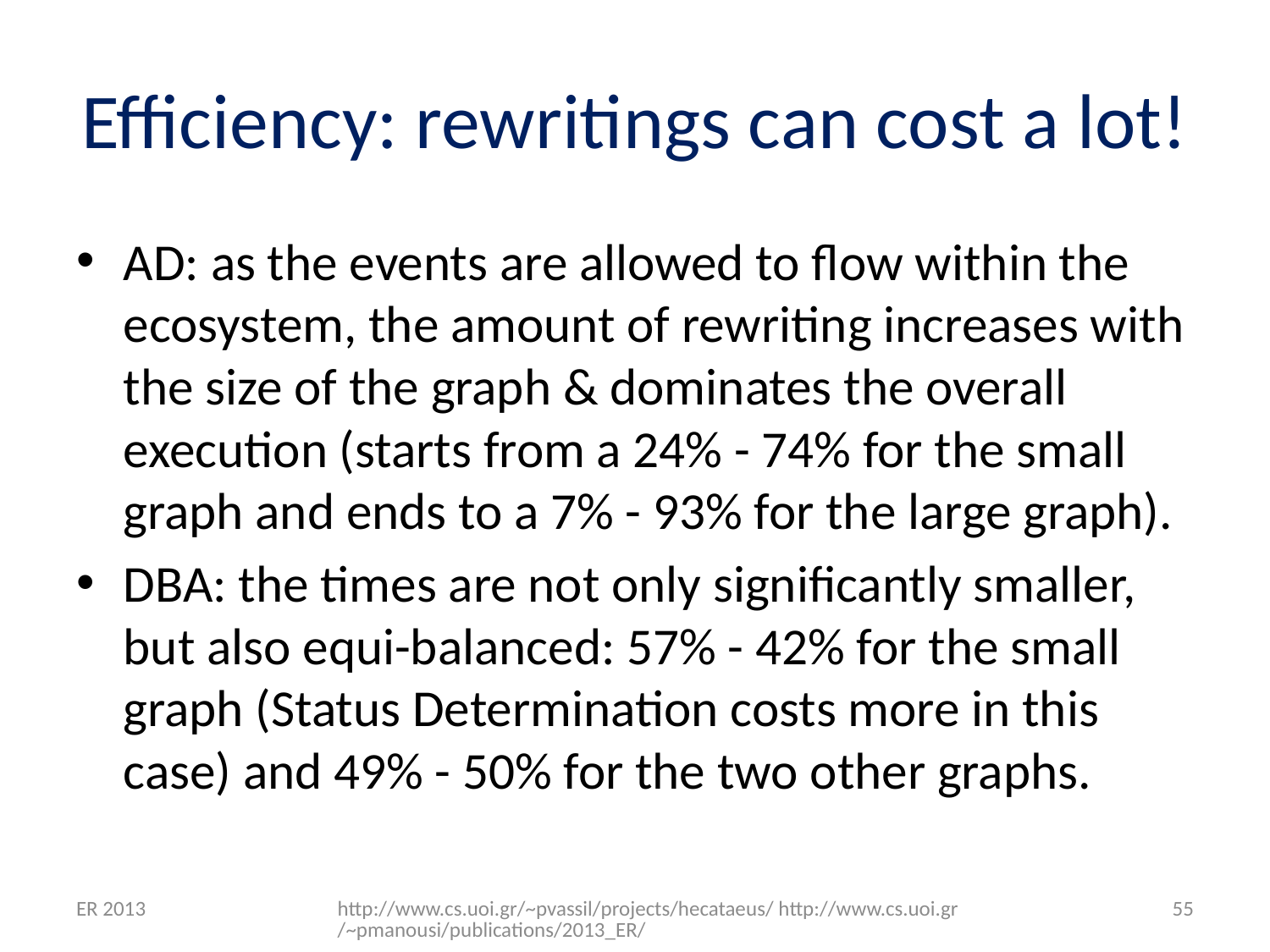

# Efficiency: rewritings can cost a lot!
AD: as the events are allowed to flow within the ecosystem, the amount of rewriting increases with the size of the graph & dominates the overall execution (starts from a 24% - 74% for the small graph and ends to a 7% - 93% for the large graph).
DBA: the times are not only significantly smaller, but also equi-balanced: 57% - 42% for the small graph (Status Determination costs more in this case) and 49% - 50% for the two other graphs.
ER 2013
http://www.cs.uoi.gr/~pvassil/projects/hecataeus/ http://www.cs.uoi.gr/~pmanousi/publications/2013_ER/
55